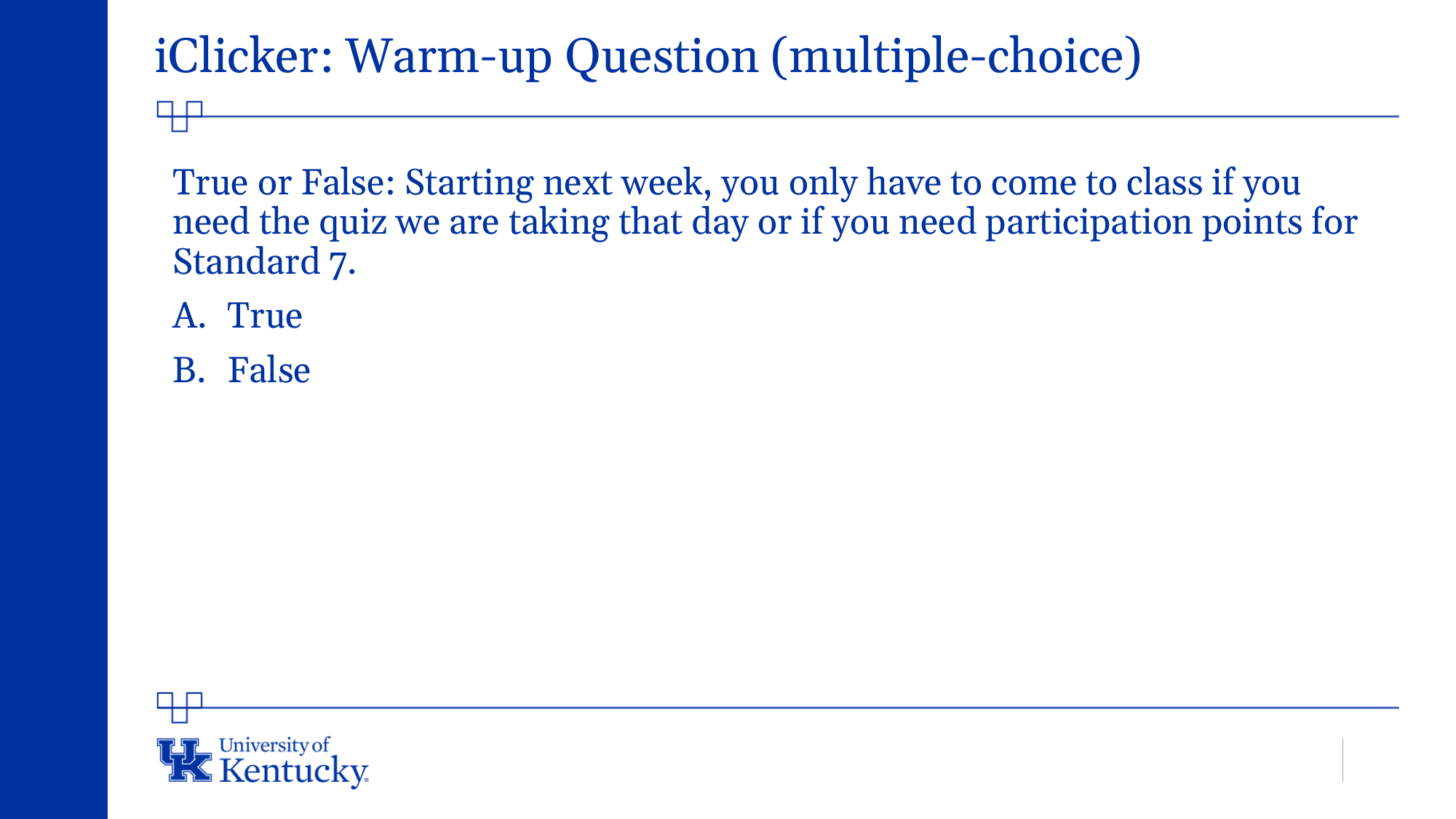

# iClicker: Warm-up Question (multiple-choice)
True or False: Starting next week, you only have to come to class if you need the quiz we are taking that day or if you need participation points for Standard 7.
True
False